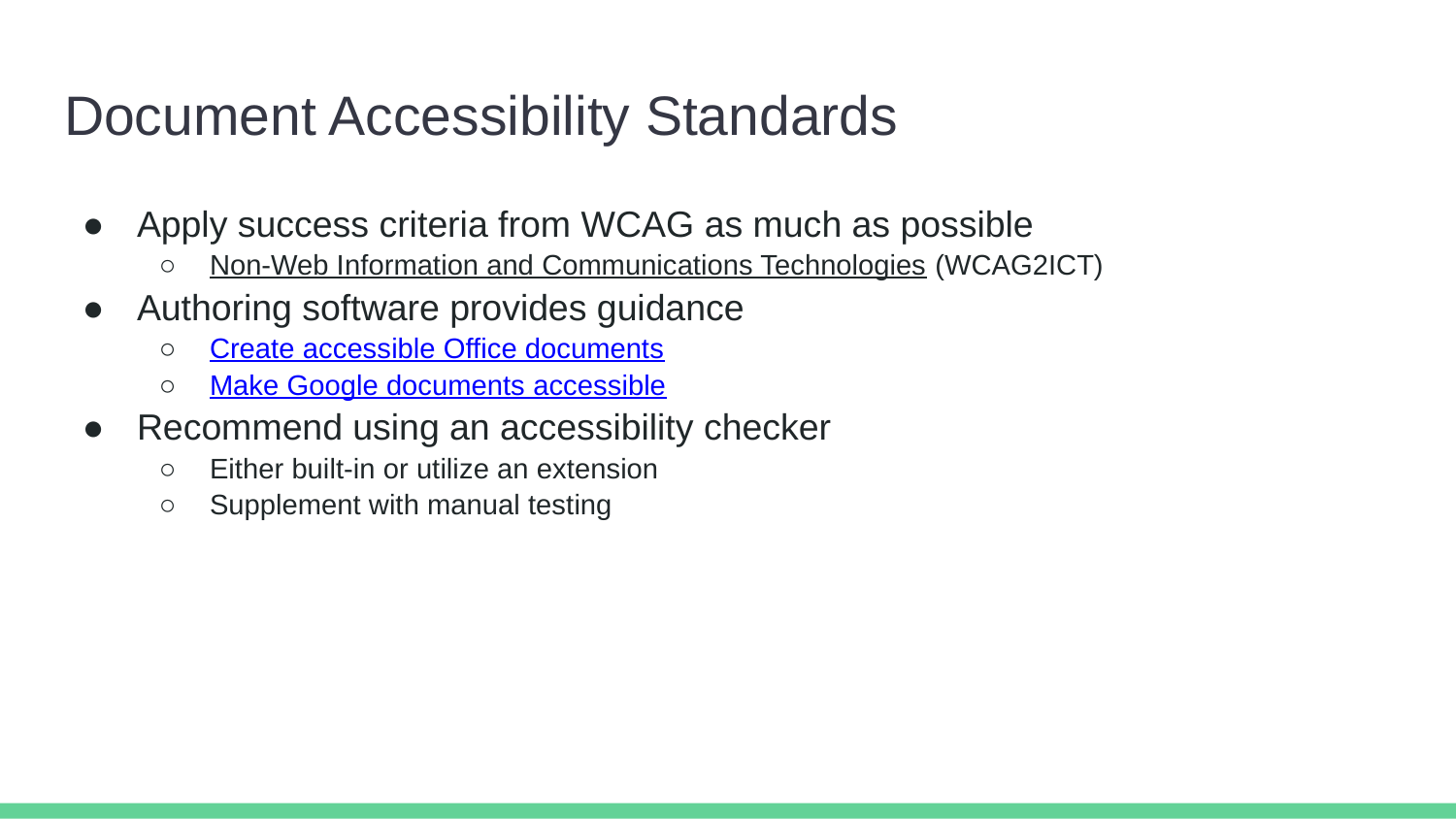

# Document Accessibility Standards
Apply success criteria from WCAG as much as possible
Non-Web Information and Communications Technologies (WCAG2ICT)
Authoring software provides guidance
Create accessible Office documents
Make Google documents accessible
Recommend using an accessibility checker
Either built-in or utilize an extension
Supplement with manual testing